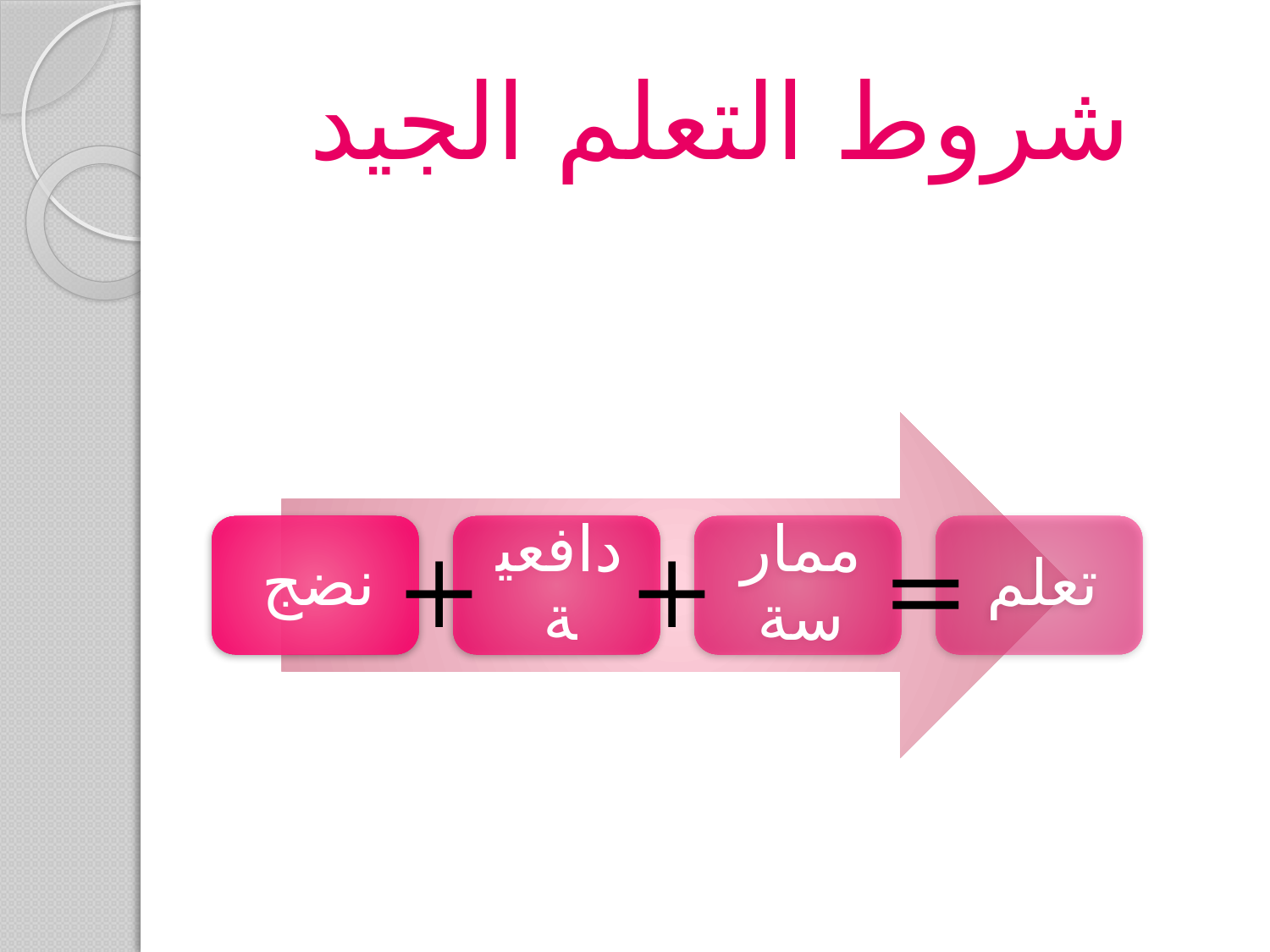

# شروط التعلم الجيد

نضج
دافعية
ممارسة
تعلم
+
+
=